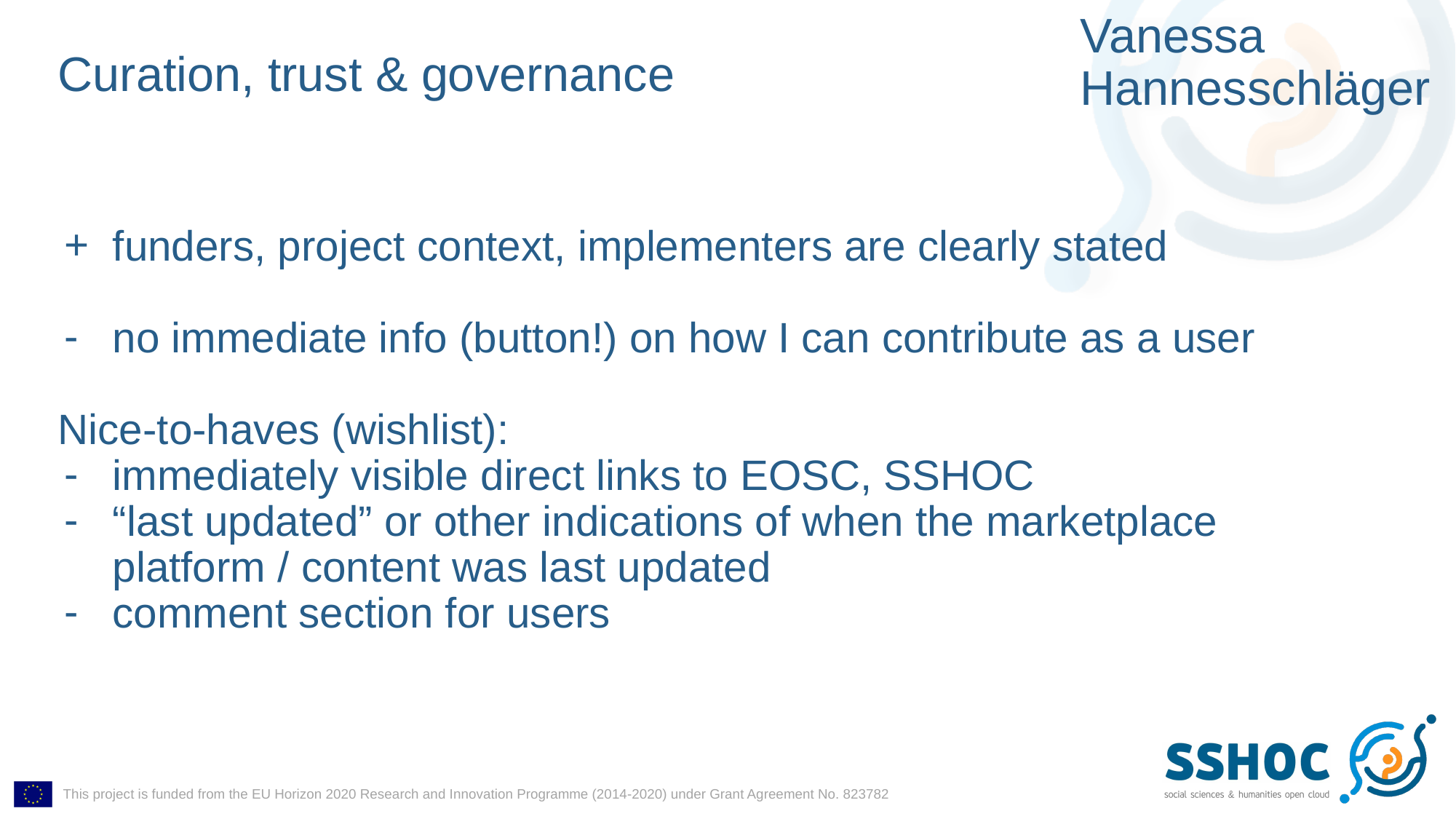

Vanessa Hannesschläger
# Curation, trust & governance
funders, project context, implementers are clearly stated

no immediate info (button!) on how I can contribute as a user

Nice-to-haves (wishlist):
immediately visible direct links to EOSC, SSHOC
“last updated” or other indications of when the marketplace platform / content was last updated
comment section for users